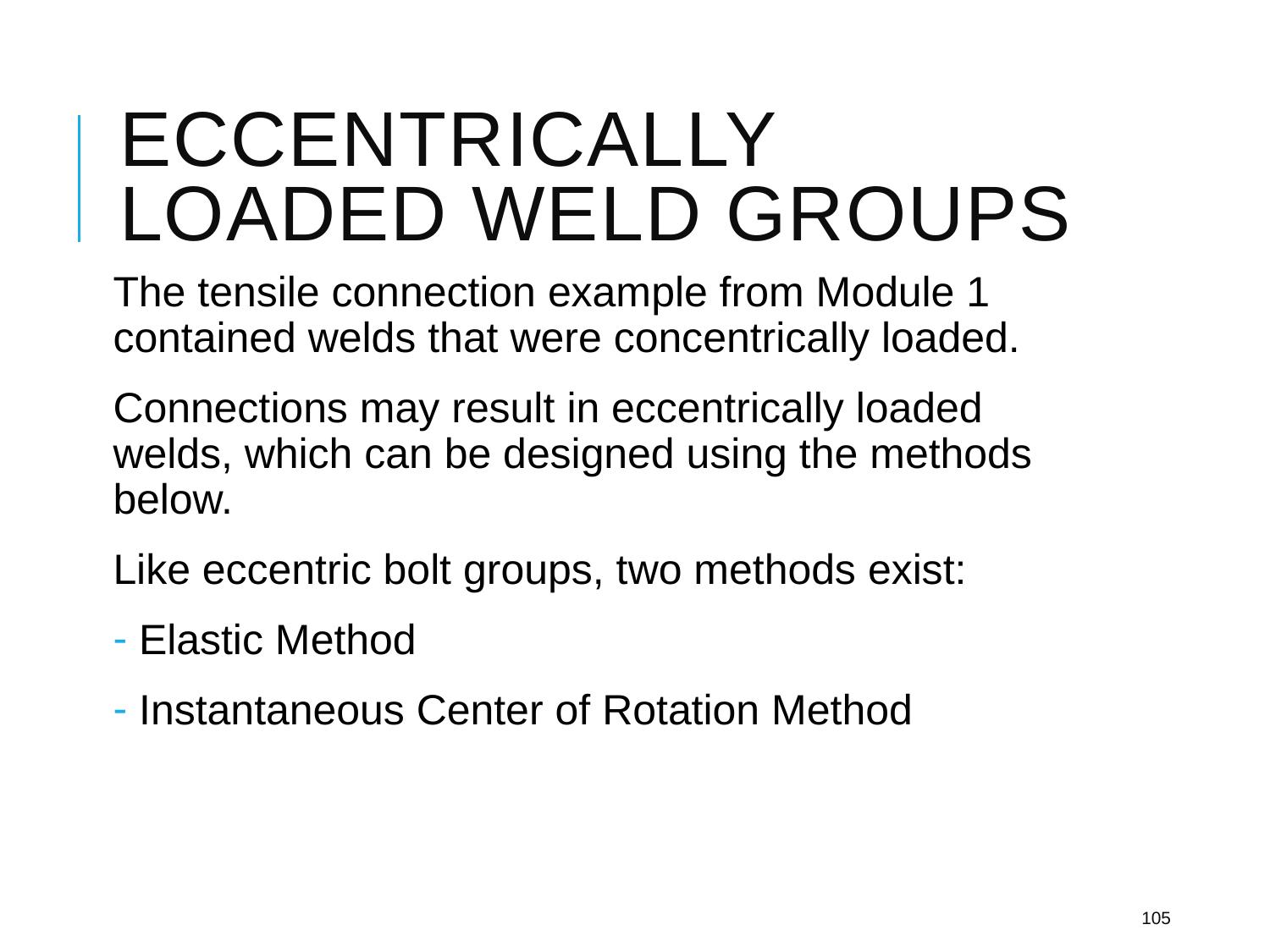

# Eccentrically loaded wELD groups
The tensile connection example from Module 1 contained welds that were concentrically loaded.
Connections may result in eccentrically loaded welds, which can be designed using the methods below.
Like eccentric bolt groups, two methods exist:
 Elastic Method
 Instantaneous Center of Rotation Method

105